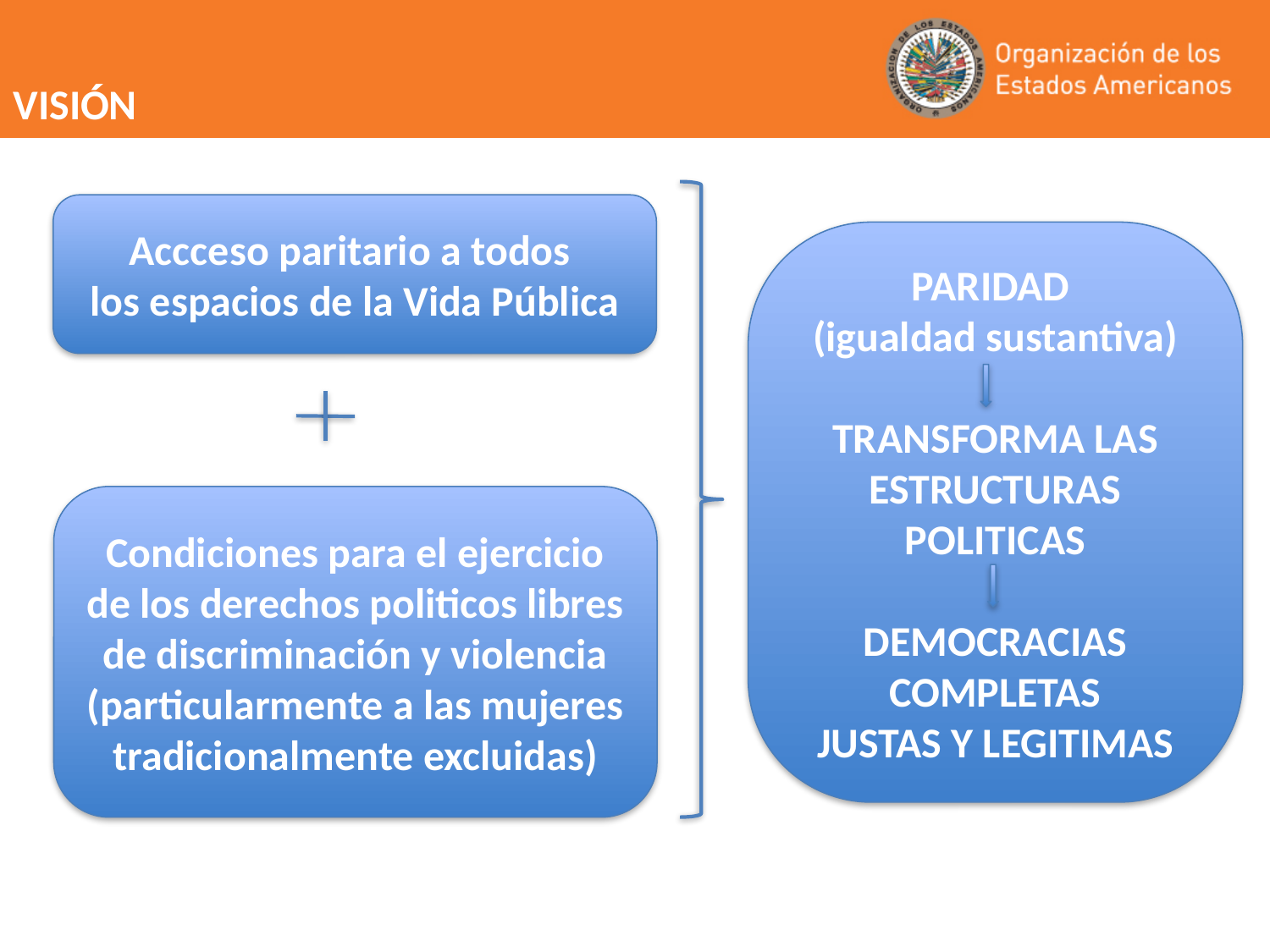

VISIÓN

Accceso paritario a todos
los espacios de la Vida Pública
PARIDAD
(igualdad sustantiva)

TRANSFORMA LAS ESTRUCTURAS POLITICAS

DEMOCRACIAS
COMPLETAS
JUSTAS Y LEGITIMAS

Condiciones para el ejercicio de los derechos politicos libres de discriminación y violencia (particularmente a las mujeres tradicionalmente excluidas)